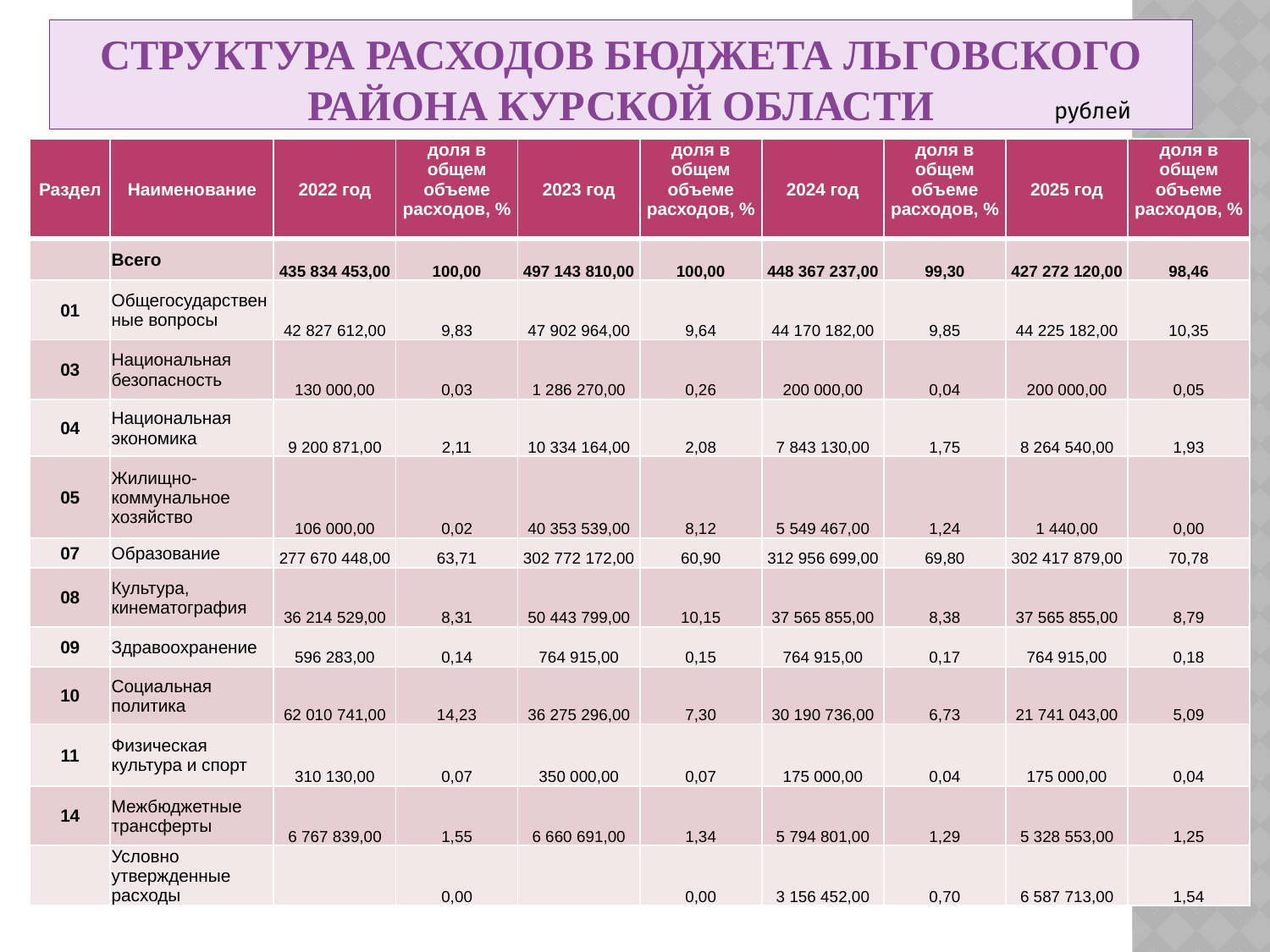

# СТРУКТУРА РАСХОДОВ БЮДЖЕТА ЛЬГОВСКОГО РАЙОНА КУРСКОЙ ОБЛАСТИ
рублей
| Раздел | Наименование | 2022 год | доля в общем объеме расходов, % | 2023 год | доля в общем объеме расходов, % | 2024 год | доля в общем объеме расходов, % | 2025 год | доля в общем объеме расходов, % |
| --- | --- | --- | --- | --- | --- | --- | --- | --- | --- |
|  | Всего | 435 834 453,00 | 100,00 | 497 143 810,00 | 100,00 | 448 367 237,00 | 99,30 | 427 272 120,00 | 98,46 |
| 01 | Общегосударственные вопросы | 42 827 612,00 | 9,83 | 47 902 964,00 | 9,64 | 44 170 182,00 | 9,85 | 44 225 182,00 | 10,35 |
| 03 | Национальная безопасность | 130 000,00 | 0,03 | 1 286 270,00 | 0,26 | 200 000,00 | 0,04 | 200 000,00 | 0,05 |
| 04 | Национальная экономика | 9 200 871,00 | 2,11 | 10 334 164,00 | 2,08 | 7 843 130,00 | 1,75 | 8 264 540,00 | 1,93 |
| 05 | Жилищно-коммунальное хозяйство | 106 000,00 | 0,02 | 40 353 539,00 | 8,12 | 5 549 467,00 | 1,24 | 1 440,00 | 0,00 |
| 07 | Образование | 277 670 448,00 | 63,71 | 302 772 172,00 | 60,90 | 312 956 699,00 | 69,80 | 302 417 879,00 | 70,78 |
| 08 | Культура, кинематография | 36 214 529,00 | 8,31 | 50 443 799,00 | 10,15 | 37 565 855,00 | 8,38 | 37 565 855,00 | 8,79 |
| 09 | Здравоохранение | 596 283,00 | 0,14 | 764 915,00 | 0,15 | 764 915,00 | 0,17 | 764 915,00 | 0,18 |
| 10 | Социальная политика | 62 010 741,00 | 14,23 | 36 275 296,00 | 7,30 | 30 190 736,00 | 6,73 | 21 741 043,00 | 5,09 |
| 11 | Физическая культура и спорт | 310 130,00 | 0,07 | 350 000,00 | 0,07 | 175 000,00 | 0,04 | 175 000,00 | 0,04 |
| 14 | Межбюджетные трансферты | 6 767 839,00 | 1,55 | 6 660 691,00 | 1,34 | 5 794 801,00 | 1,29 | 5 328 553,00 | 1,25 |
|  | Условно утвержденные расходы |  | 0,00 |  | 0,00 | 3 156 452,00 | 0,70 | 6 587 713,00 | 1,54 |